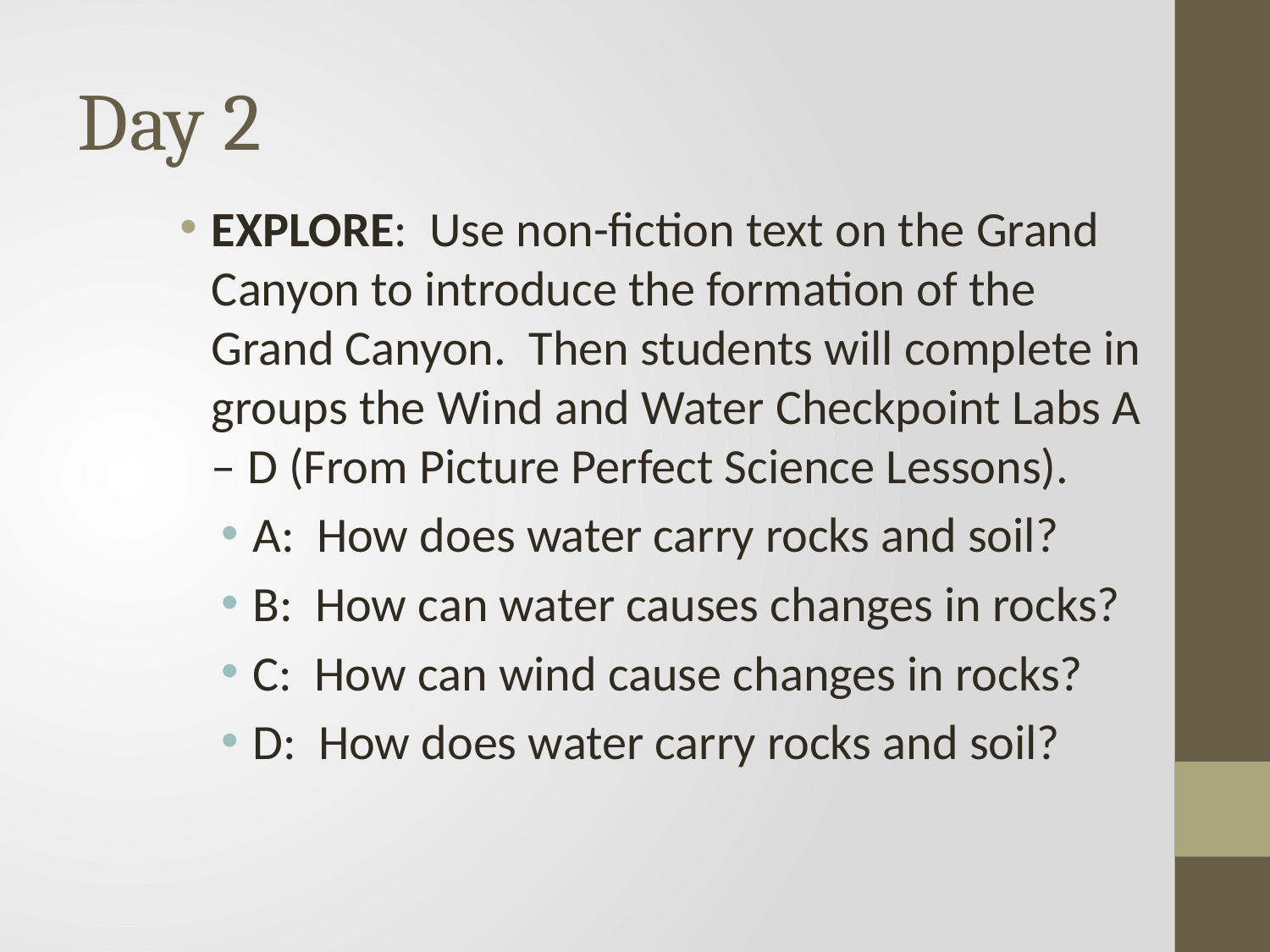

# Day 2
EXPLORE:  Use non-fiction text on the Grand Canyon to introduce the formation of the Grand Canyon.  Then students will complete in groups the Wind and Water Checkpoint Labs A – D (From Picture Perfect Science Lessons).
A:  How does water carry rocks and soil?
B:  How can water causes changes in rocks?
C:  How can wind cause changes in rocks?
D:  How does water carry rocks and soil?